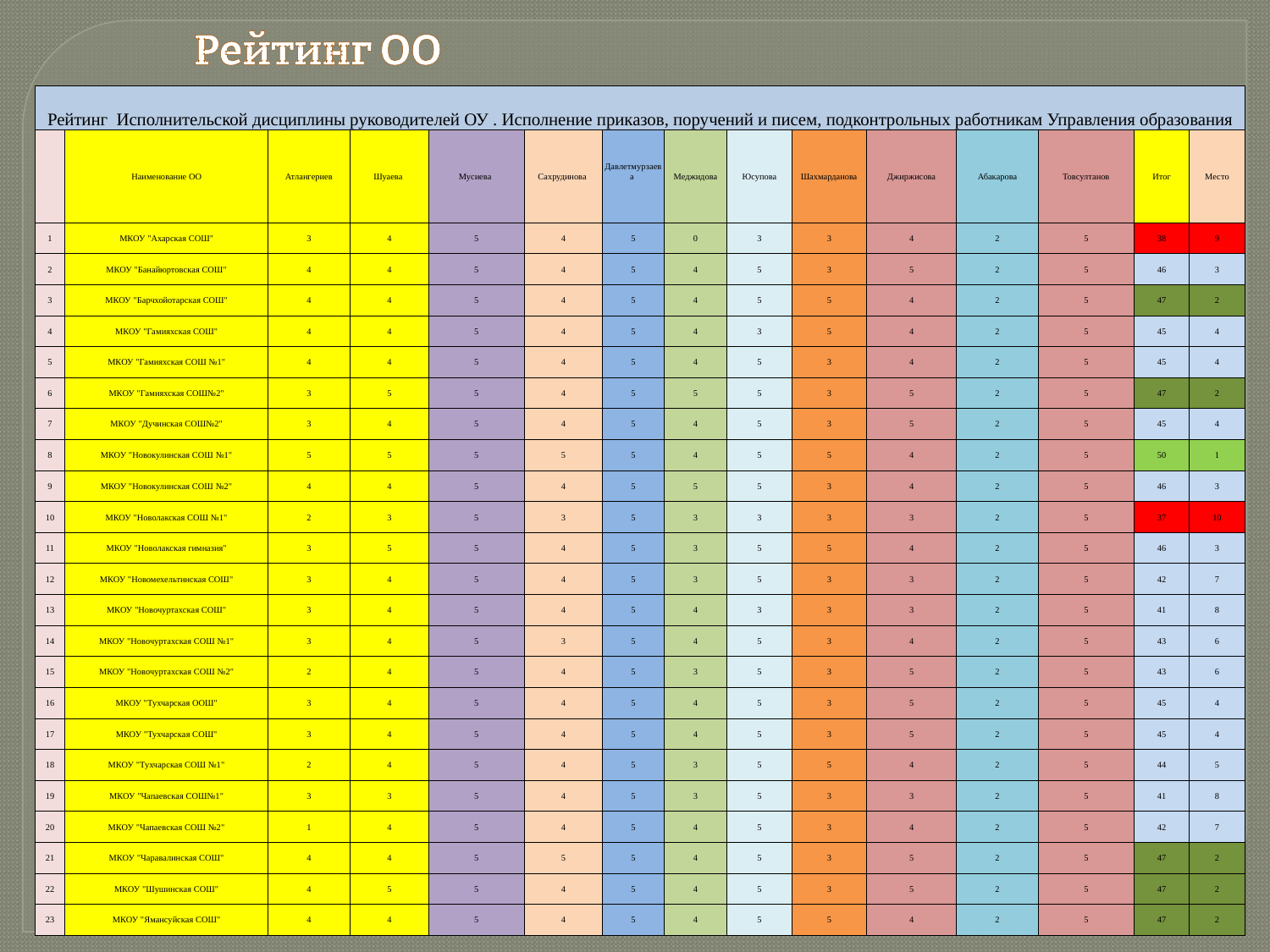

Рейтинг ОО
| Рейтинг Исполнительской дисциплины руководителей ОУ . Исполнение приказов, поручений и писем, подконтрольных работникам Управления образования |  |  |  |  |  |  |  |  |  |  |  |  |  |  |
| --- | --- | --- | --- | --- | --- | --- | --- | --- | --- | --- | --- | --- | --- | --- |
|  | Наименование ОО | Атлангериев | Шуаева | Мусиева | Сахрудинова | Давлетмурзаева | Меджидова | Юсупова | Шахмарданова | Джиржисова | Абакарова | Товсултанов | Итог | Место |
| 1 | МКОУ "Ахарская СОШ" | 3 | 4 | 5 | 4 | 5 | 0 | 3 | 3 | 4 | 2 | 5 | 38 | 9 |
| 2 | МКОУ "Банайюртовская СОШ" | 4 | 4 | 5 | 4 | 5 | 4 | 5 | 3 | 5 | 2 | 5 | 46 | 3 |
| 3 | МКОУ "Барчхойотарская СОШ" | 4 | 4 | 5 | 4 | 5 | 4 | 5 | 5 | 4 | 2 | 5 | 47 | 2 |
| 4 | МКОУ "Гамияхская СОШ" | 4 | 4 | 5 | 4 | 5 | 4 | 3 | 5 | 4 | 2 | 5 | 45 | 4 |
| 5 | МКОУ "Гамияхская СОШ №1" | 4 | 4 | 5 | 4 | 5 | 4 | 5 | 3 | 4 | 2 | 5 | 45 | 4 |
| 6 | МКОУ "Гамияхская СОШ№2" | 3 | 5 | 5 | 4 | 5 | 5 | 5 | 3 | 5 | 2 | 5 | 47 | 2 |
| 7 | МКОУ "Дучинская СОШ№2" | 3 | 4 | 5 | 4 | 5 | 4 | 5 | 3 | 5 | 2 | 5 | 45 | 4 |
| 8 | МКОУ "Новокулинская СОШ №1" | 5 | 5 | 5 | 5 | 5 | 4 | 5 | 5 | 4 | 2 | 5 | 50 | 1 |
| 9 | МКОУ "Новокулинская СОШ №2" | 4 | 4 | 5 | 4 | 5 | 5 | 5 | 3 | 4 | 2 | 5 | 46 | 3 |
| 10 | МКОУ "Новолакская СОШ №1" | 2 | 3 | 5 | 3 | 5 | 3 | 3 | 3 | 3 | 2 | 5 | 37 | 10 |
| 11 | МКОУ "Новолакская гимназия" | 3 | 5 | 5 | 4 | 5 | 3 | 5 | 5 | 4 | 2 | 5 | 46 | 3 |
| 12 | МКОУ "Новомехельтинская СОШ" | 3 | 4 | 5 | 4 | 5 | 3 | 5 | 3 | 3 | 2 | 5 | 42 | 7 |
| 13 | МКОУ "Новочуртахская СОШ" | 3 | 4 | 5 | 4 | 5 | 4 | 3 | 3 | 3 | 2 | 5 | 41 | 8 |
| 14 | МКОУ "Новочуртахская СОШ №1" | 3 | 4 | 5 | 3 | 5 | 4 | 5 | 3 | 4 | 2 | 5 | 43 | 6 |
| 15 | МКОУ "Новочуртахская СОШ №2" | 2 | 4 | 5 | 4 | 5 | 3 | 5 | 3 | 5 | 2 | 5 | 43 | 6 |
| 16 | МКОУ "Тухчарская ООШ" | 3 | 4 | 5 | 4 | 5 | 4 | 5 | 3 | 5 | 2 | 5 | 45 | 4 |
| 17 | МКОУ "Тухчарская СОШ" | 3 | 4 | 5 | 4 | 5 | 4 | 5 | 3 | 5 | 2 | 5 | 45 | 4 |
| 18 | МКОУ "Тухчарская СОШ №1" | 2 | 4 | 5 | 4 | 5 | 3 | 5 | 5 | 4 | 2 | 5 | 44 | 5 |
| 19 | МКОУ "Чапаевская СОШ№1" | 3 | 3 | 5 | 4 | 5 | 3 | 5 | 3 | 3 | 2 | 5 | 41 | 8 |
| 20 | МКОУ "Чапаевская СОШ №2" | 1 | 4 | 5 | 4 | 5 | 4 | 5 | 3 | 4 | 2 | 5 | 42 | 7 |
| 21 | МКОУ "Чаравалинская СОШ" | 4 | 4 | 5 | 5 | 5 | 4 | 5 | 3 | 5 | 2 | 5 | 47 | 2 |
| 22 | МКОУ "Шушинская СОШ" | 4 | 5 | 5 | 4 | 5 | 4 | 5 | 3 | 5 | 2 | 5 | 47 | 2 |
| 23 | МКОУ "Ямансуйская СОШ" | 4 | 4 | 5 | 4 | 5 | 4 | 5 | 5 | 4 | 2 | 5 | 47 | 2 |